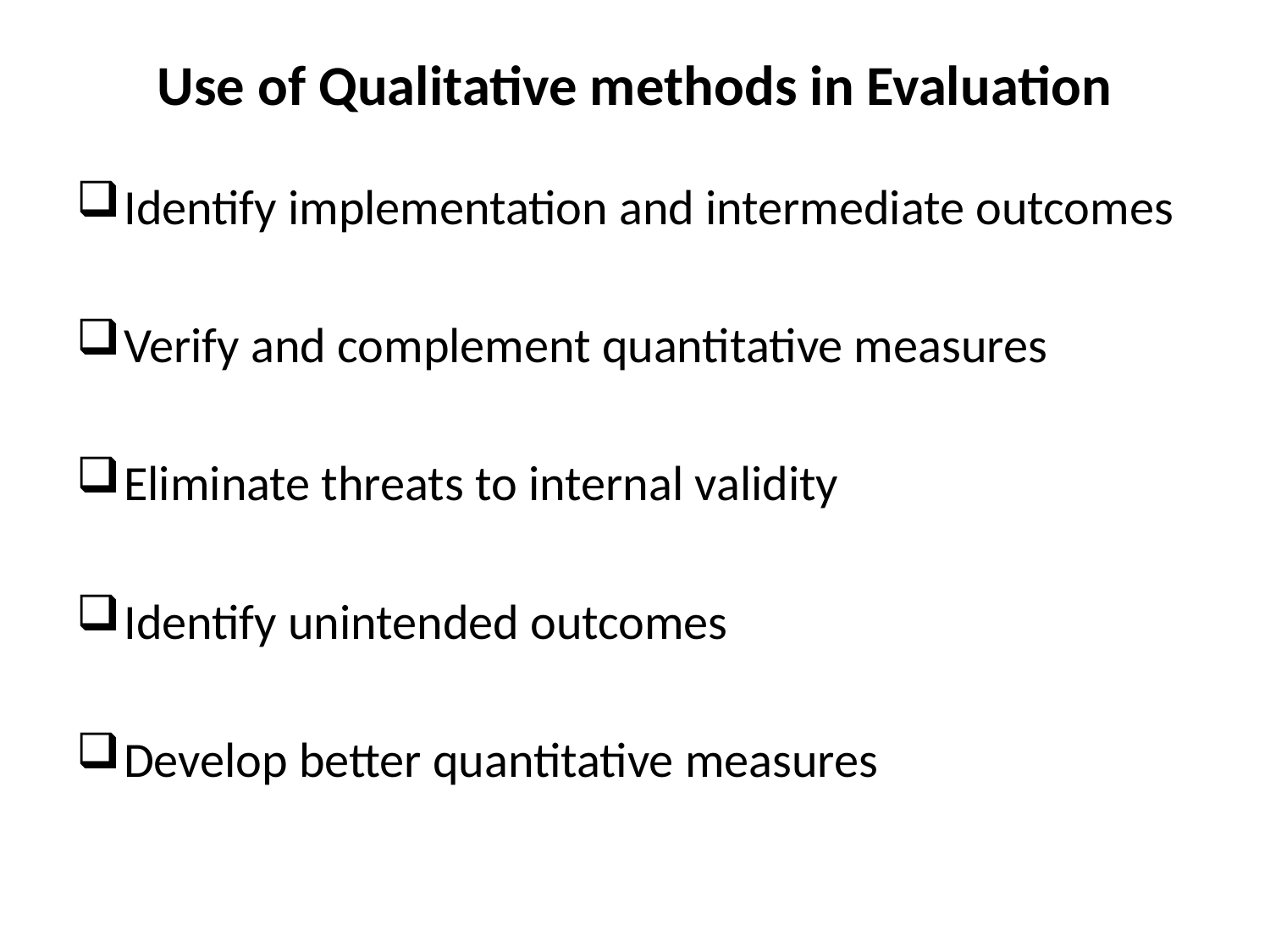

# Use of Qualitative methods in Evaluation
Identify implementation and intermediate outcomes

Verify and complement quantitative measures

Eliminate threats to internal validity

Identify unintended outcomes

Develop better quantitative measures